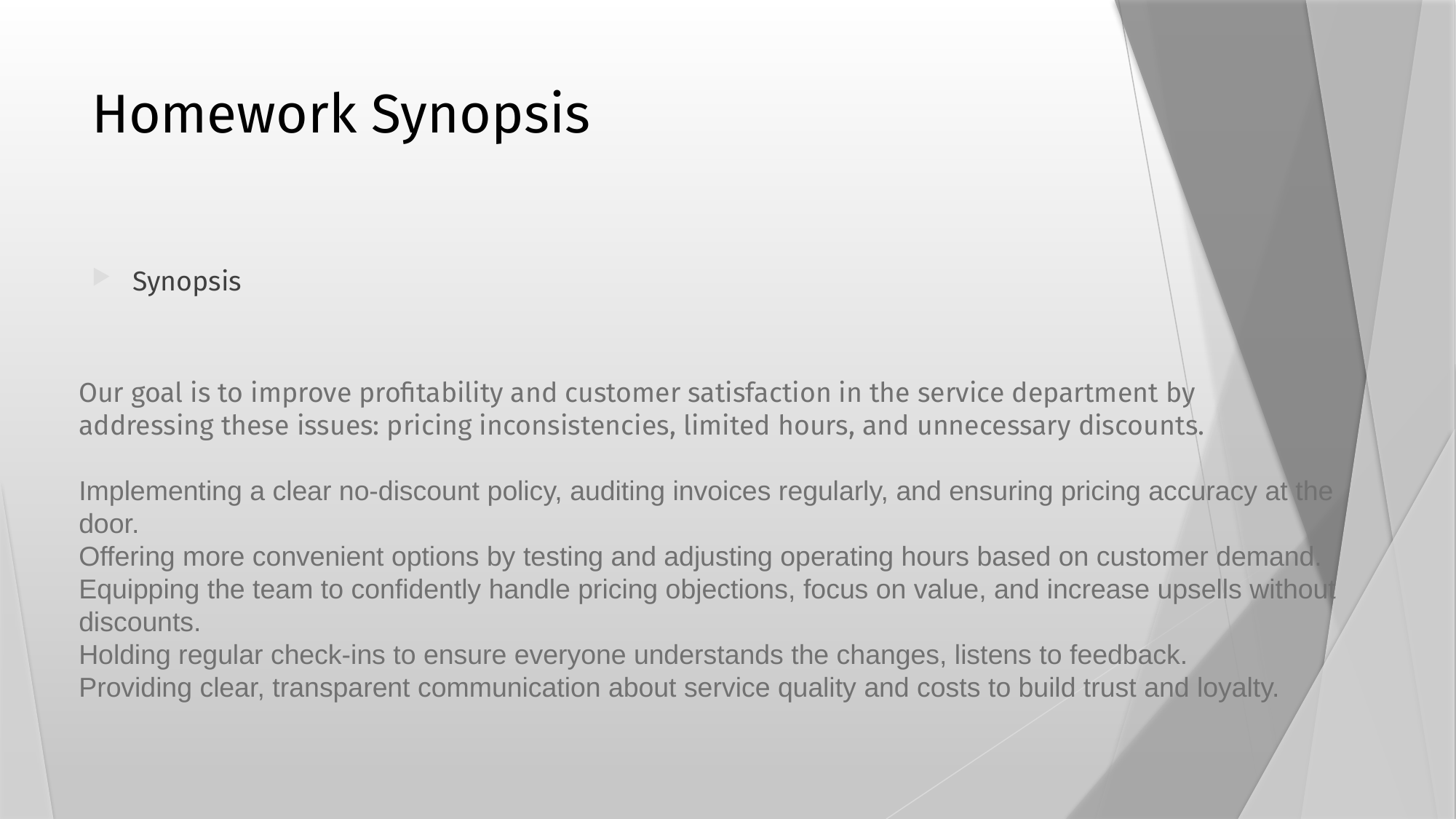

# Homework Synopsis

Our goal is to improve profitability and customer satisfaction in the service department by addressing these issues: pricing inconsistencies, limited hours, and unnecessary discounts.

Implementing a clear no-discount policy, auditing invoices regularly, and ensuring pricing accuracy at the door.
Offering more convenient options by testing and adjusting operating hours based on customer demand.
Equipping the team to confidently handle pricing objections, focus on value, and increase upsells without discounts.
Holding regular check-ins to ensure everyone understands the changes, listens to feedback.
Providing clear, transparent communication about service quality and costs to build trust and loyalty.
Synopsis